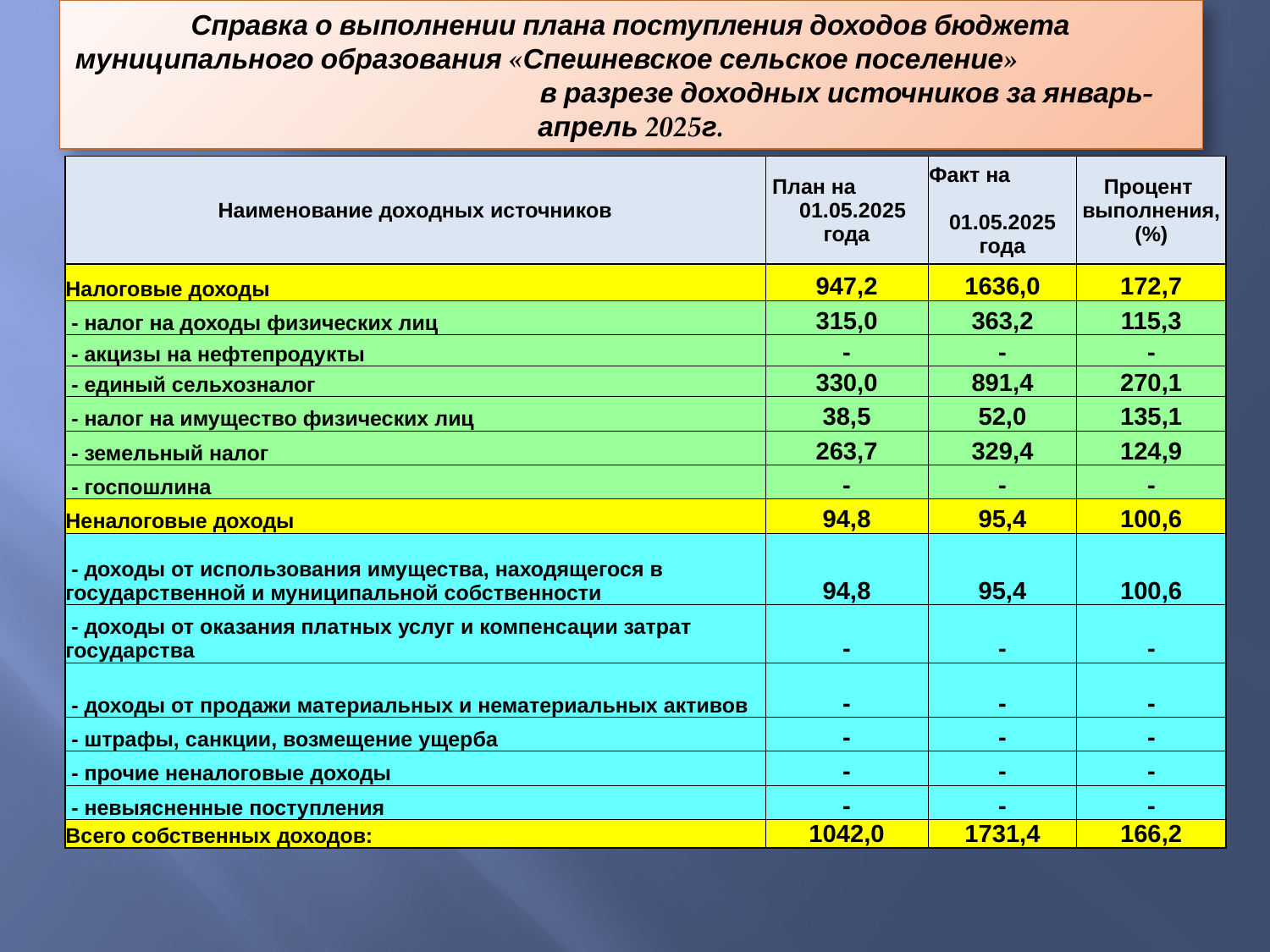

# Справка о выполнении плана поступления доходов бюджета муниципального образования «Спешневское сельское поселение»                                                                                       в разрезе доходных источников за январь-апрель 2025г.
| Наименование доходных источников | План на 01.05.2025 года | Факт на 01.05.2025 года | Процент выполнения, (%) |
| --- | --- | --- | --- |
| Налоговые доходы | 947,2 | 1636,0 | 172,7 |
| - налог на доходы физических лиц | 315,0 | 363,2 | 115,3 |
| - акцизы на нефтепродукты | - | - | - |
| - единый сельхозналог | 330,0 | 891,4 | 270,1 |
| - налог на имущество физических лиц | 38,5 | 52,0 | 135,1 |
| - земельный налог | 263,7 | 329,4 | 124,9 |
| - госпошлина | - | - | - |
| Неналоговые доходы | 94,8 | 95,4 | 100,6 |
| - доходы от использования имущества, находящегося в государственной и муниципальной собственности | 94,8 | 95,4 | 100,6 |
| - доходы от оказания платных услуг и компенсации затрат государства | - | - | - |
| - доходы от продажи материальных и нематериальных активов | - | - | - |
| - штрафы, санкции, возмещение ущерба | - | - | - |
| - прочие неналоговые доходы | - | - | - |
| - невыясненные поступления | - | - | - |
| Всего собственных доходов: | 1042,0 | 1731,4 | 166,2 |